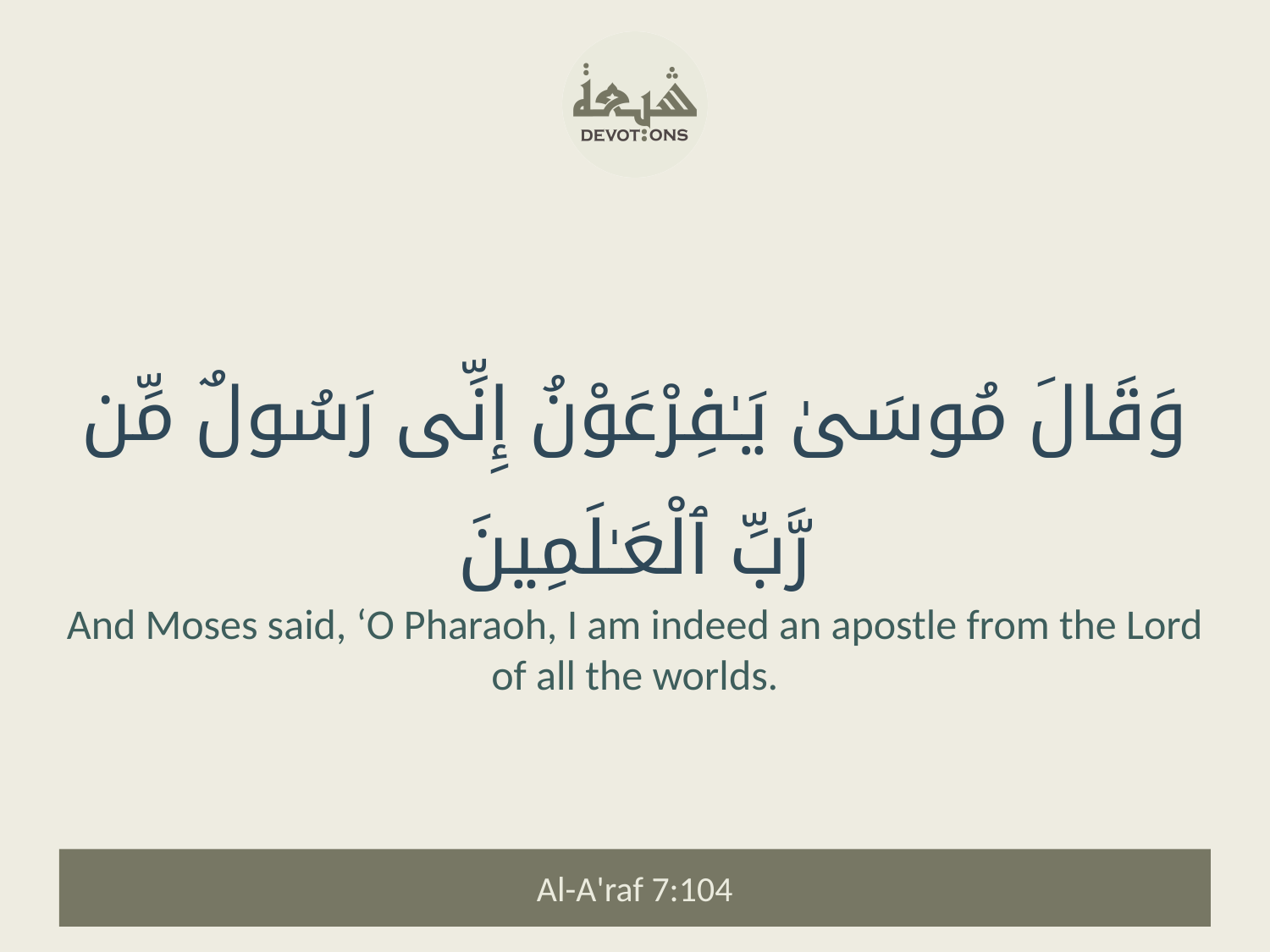

وَقَالَ مُوسَىٰ يَـٰفِرْعَوْنُ إِنِّى رَسُولٌ مِّن رَّبِّ ٱلْعَـٰلَمِينَ
And Moses said, ‘O Pharaoh, I am indeed an apostle from the Lord of all the worlds.
Al-A'raf 7:104